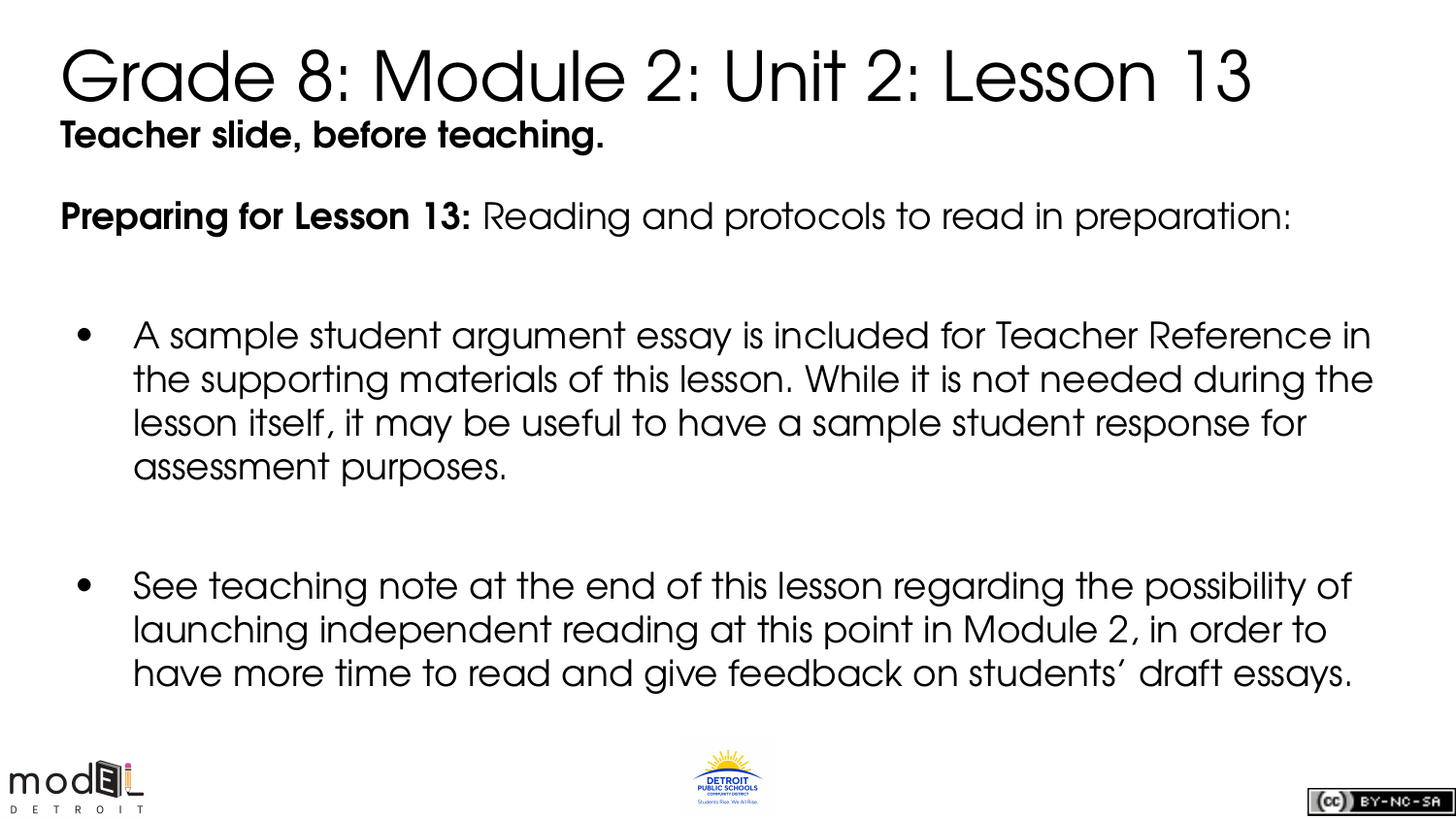

# Grade 8: Module 2: Unit 2: Lesson 13
Teacher slide, before teaching.
Preparing for Lesson 13: Reading and protocols to read in preparation:

A sample student argument essay is included for Teacher Reference in the supporting materials of this lesson. While it is not needed during the lesson itself, it may be useful to have a sample student response for assessment purposes.

See teaching note at the end of this lesson regarding the possibility of launching independent reading at this point in Module 2, in order to have more time to read and give feedback on students’ draft essays.